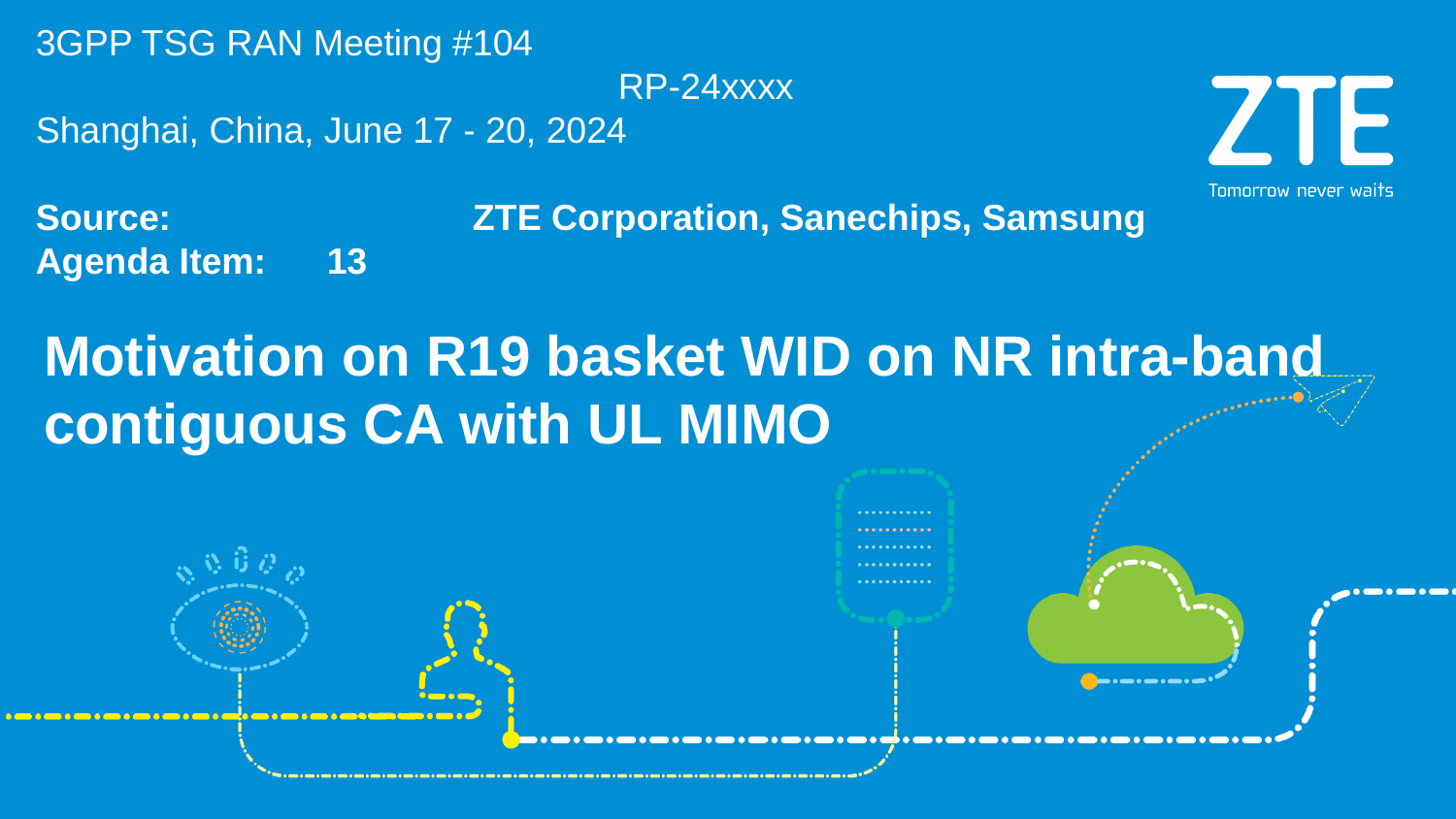

3GPP TSG RAN Meeting #104										RP-24xxxx
Shanghai, China, June 17 - 20, 2024

Source: 		ZTE Corporation, Sanechips, Samsung
Agenda Item:	13
Motivation on R19 basket WID on NR intra-band contiguous CA with UL MIMO